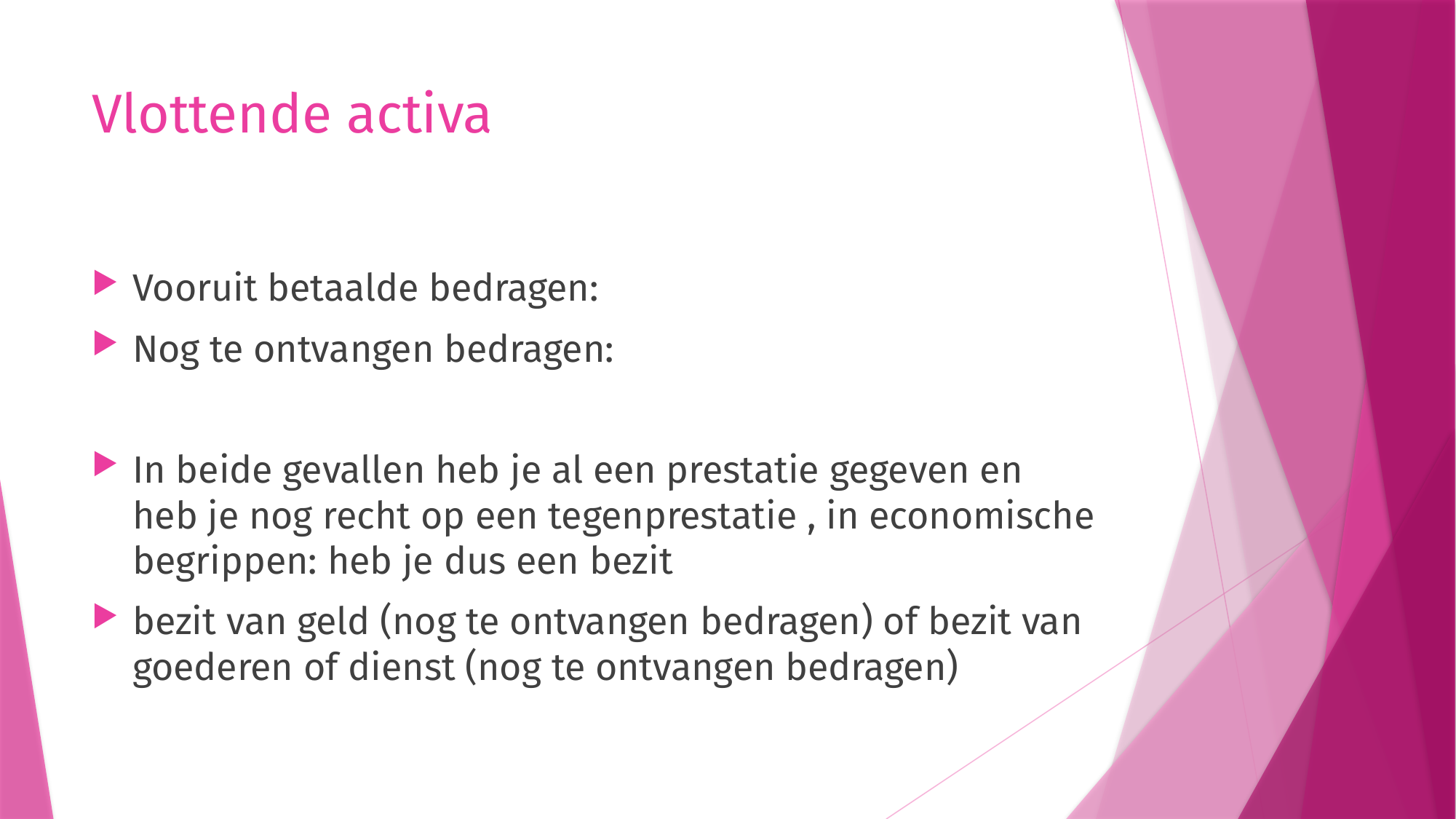

# Vlottende activa
Vooruit betaalde bedragen:
Nog te ontvangen bedragen:

In beide gevallen heb je al een prestatie gegeven en heb je nog recht op een tegenprestatie , in economische begrippen: heb je dus een bezit
bezit van geld (nog te ontvangen bedragen) of bezit van goederen of dienst (nog te ontvangen bedragen)